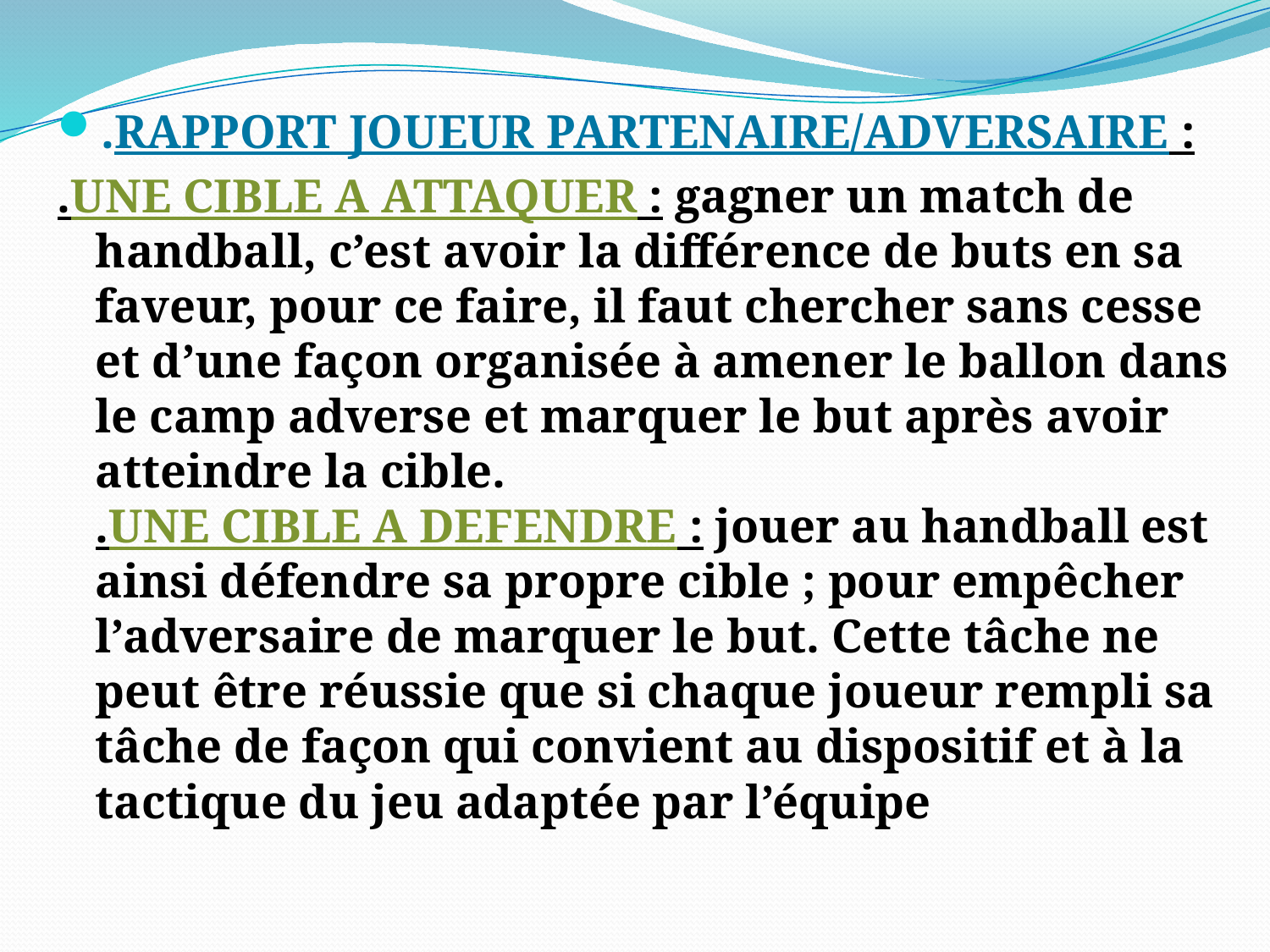

.RAPPORT JOUEUR PARTENAIRE/ADVERSAIRE :
.UNE CIBLE A ATTAQUER : gagner un match de handball, c’est avoir la différence de buts en sa faveur, pour ce faire, il faut chercher sans cesse et d’une façon organisée à amener le ballon dans le camp adverse et marquer le but après avoir atteindre la cible.
.UNE CIBLE A DEFENDRE : jouer au handball est ainsi défendre sa propre cible ; pour empêcher l’adversaire de marquer le but. Cette tâche ne peut être réussie que si chaque joueur rempli sa tâche de façon qui convient au dispositif et à la tactique du jeu adaptée par l’équipe